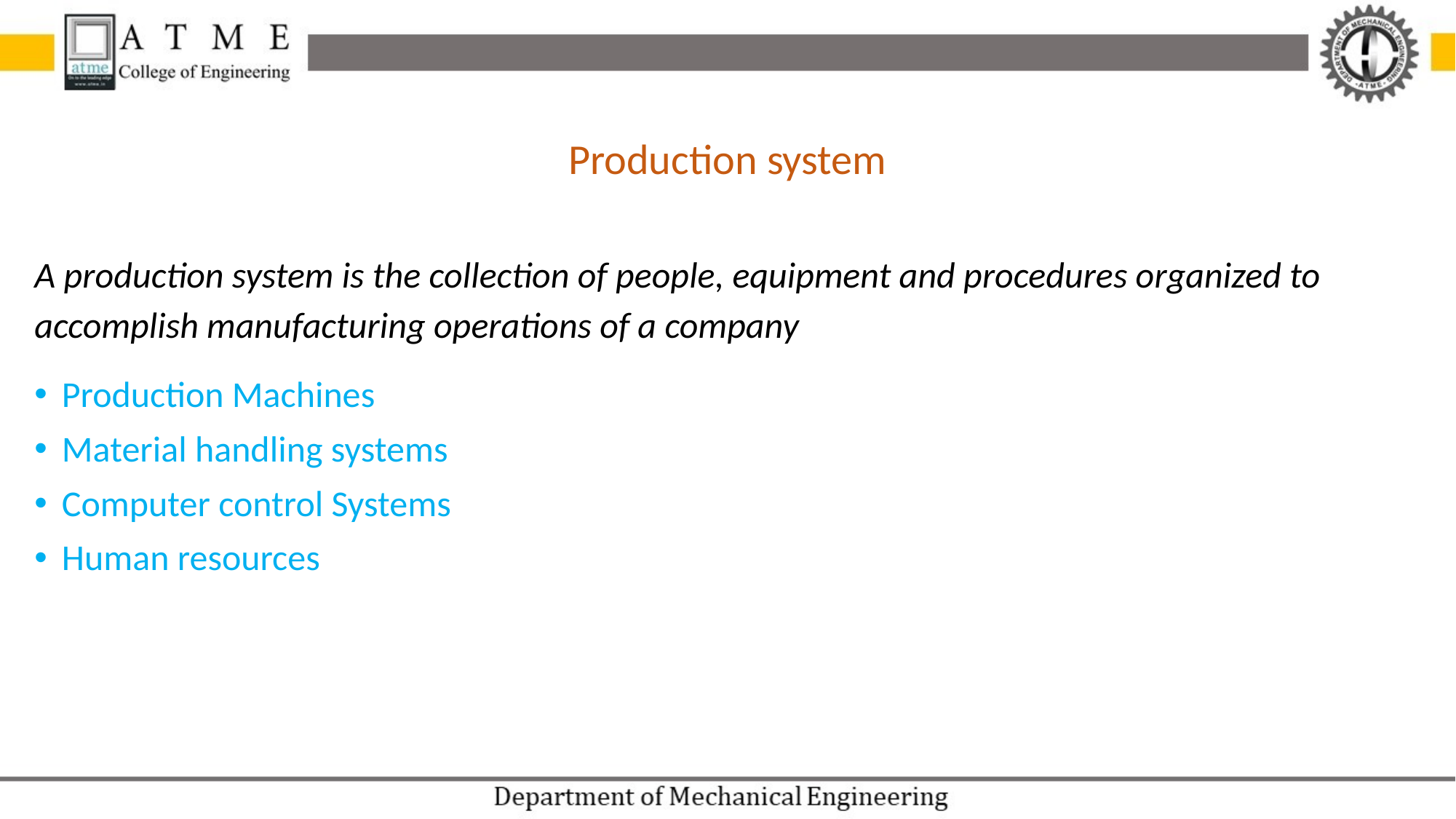

# Production system
A production system is the collection of people, equipment and procedures organized to accomplish manufacturing operations of a company
Production Machines
Material handling systems
Computer control Systems
Human resources